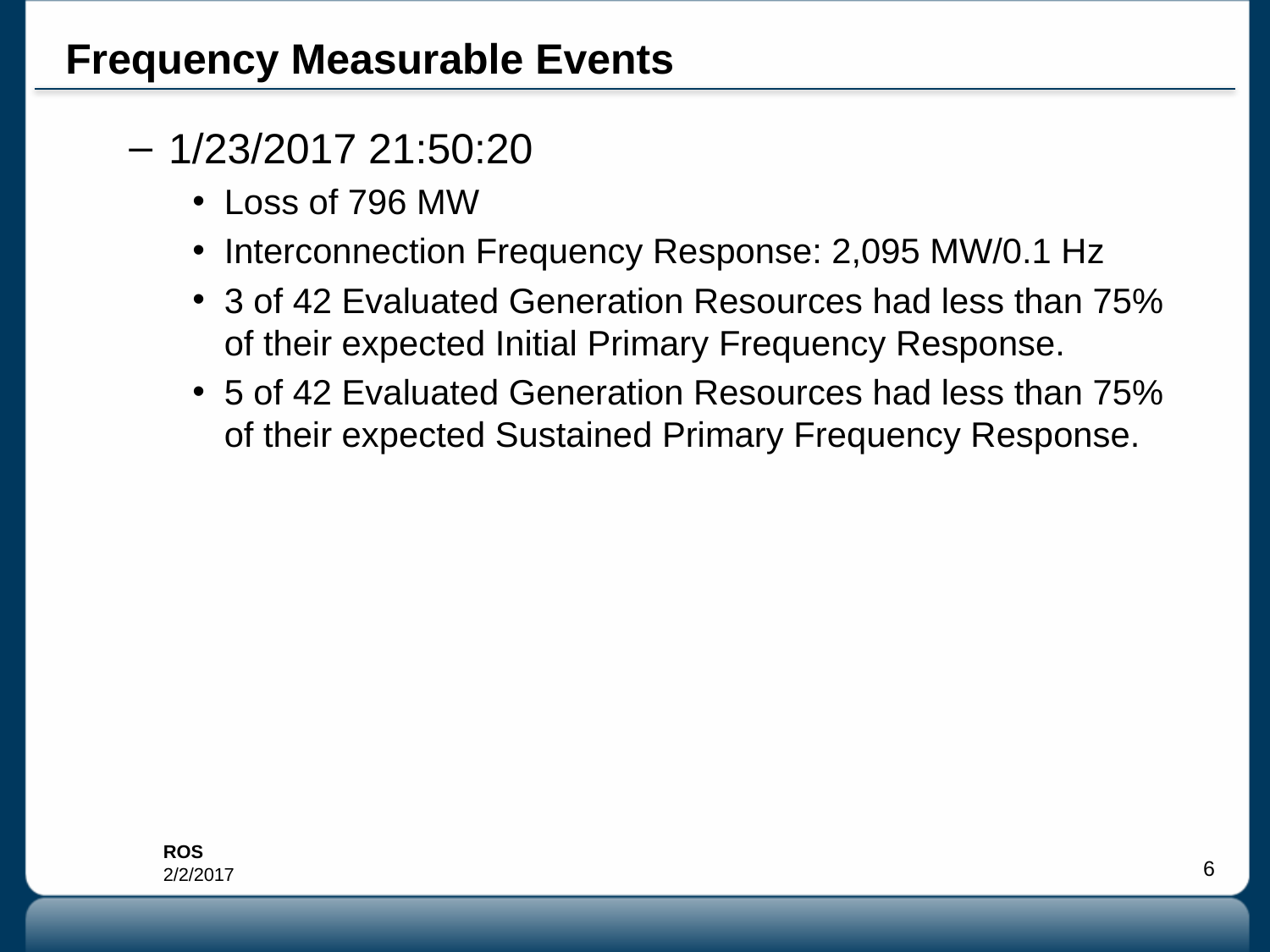

# Frequency Measurable Events
1/23/2017 21:50:20
Loss of 796 MW
Interconnection Frequency Response: 2,095 MW/0.1 Hz
3 of 42 Evaluated Generation Resources had less than 75% of their expected Initial Primary Frequency Response.
5 of 42 Evaluated Generation Resources had less than 75% of their expected Sustained Primary Frequency Response.